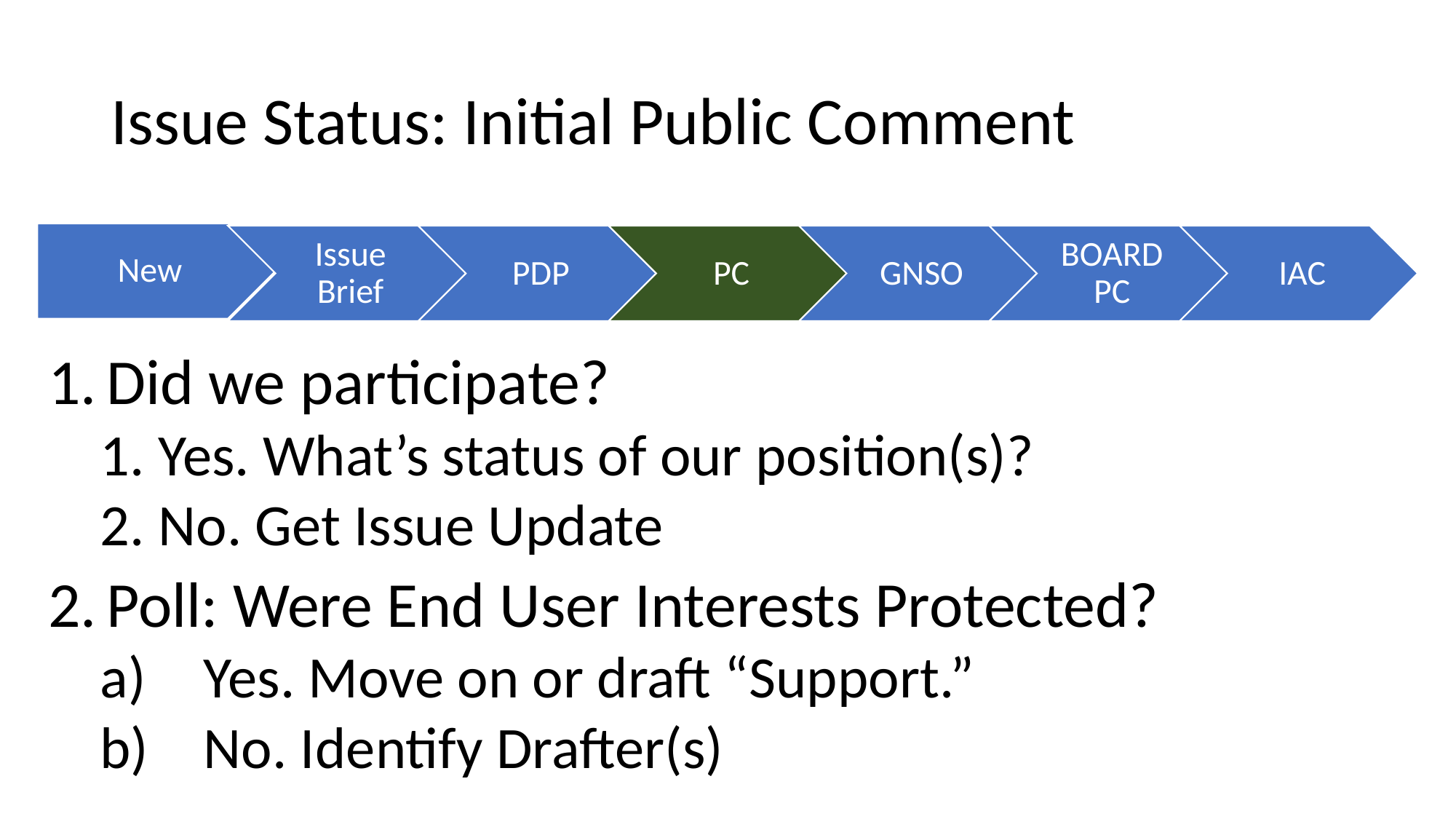

# Issue Status: Initial Public Comment
New
Issue Brief
PDP
PC
GNSO
BOARD PC
IAC
Did we participate?
Yes. What’s status of our position(s)?
No. Get Issue Update
Poll: Were End User Interests Protected?
Yes. Move on or draft “Support.”
No. Identify Drafter(s)